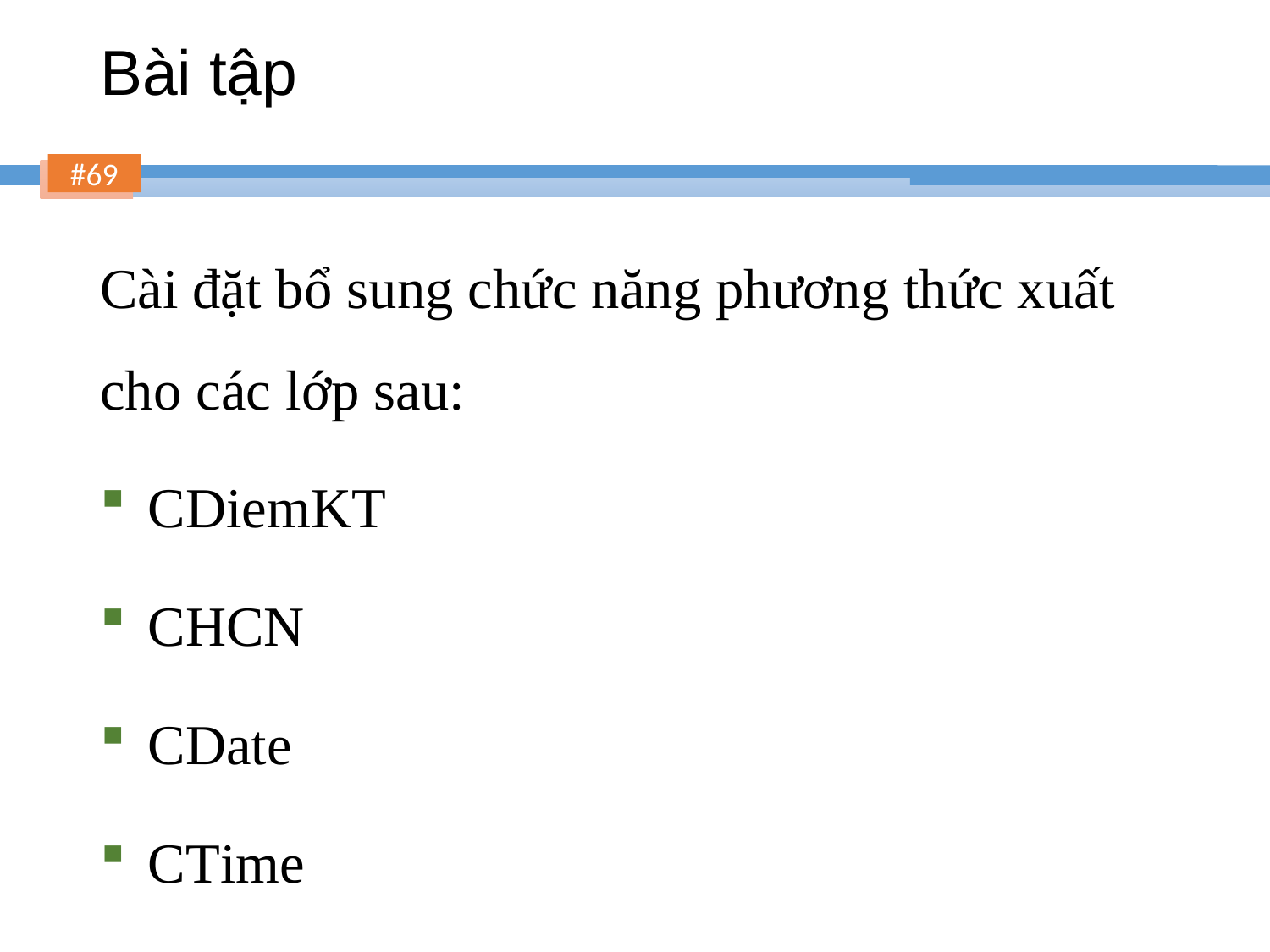

# Bài tập
Cài đặt bổ sung chức năng phương thức xuất cho các lớp sau:
CDiemKT
CHCN
CDate
CTime